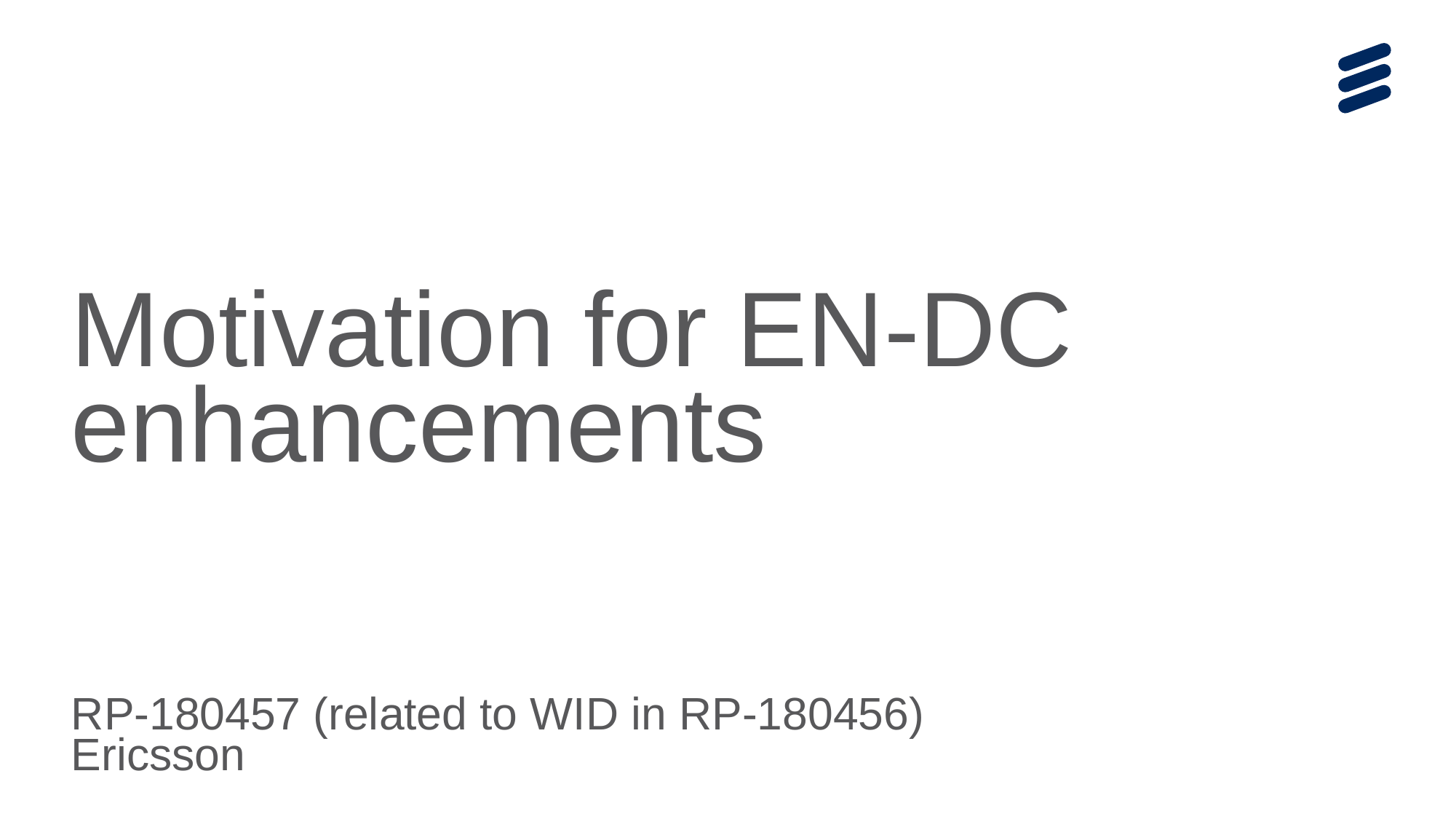

# Motivation for EN-DC enhancements
RP-180457 (related to WID in RP-180456)
Ericsson